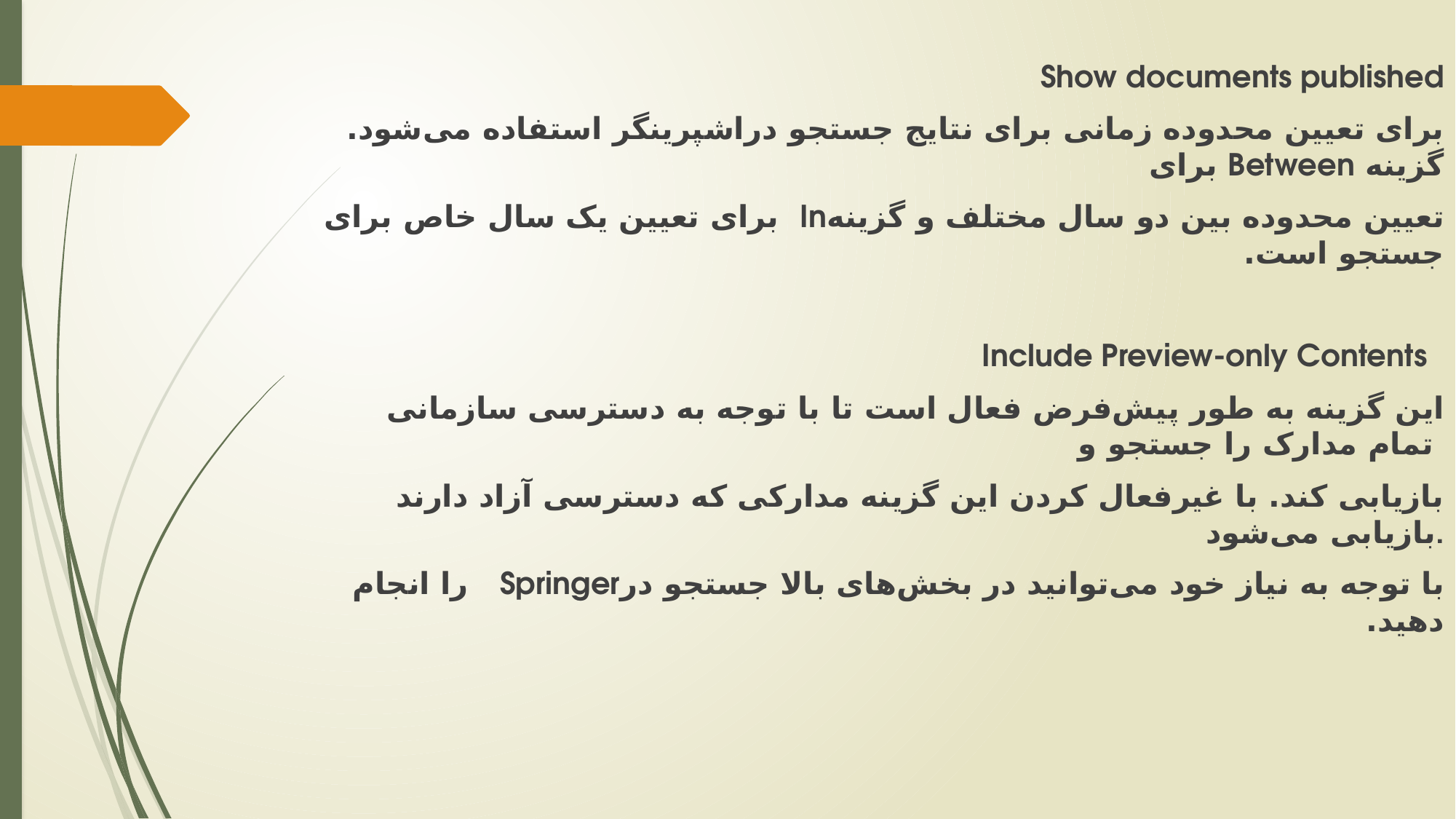

Show documents published
برای تعیین محدوده زمانی برای نتایج جستجو دراشپرینگر استفاده می‌شود. گزینه Between برای
تعیین محدوده بین دو سال مختلف و گزینهIn  برای تعیین یک سال خاص برای جستجو است.

Include Preview-only Contents
این گزینه به طور پیش‌فرض فعال است تا با توجه به دسترسی سازمانی تمام مدارک را جستجو و
بازیابی کند. با غیرفعال کردن این گزینه مدارکی که دسترسی آزاد دارند بازیابی می‌شود.
با توجه به نیاز خود می‌توانید در بخش‌های بالا جستجو درSpringer   را انجام دهید.